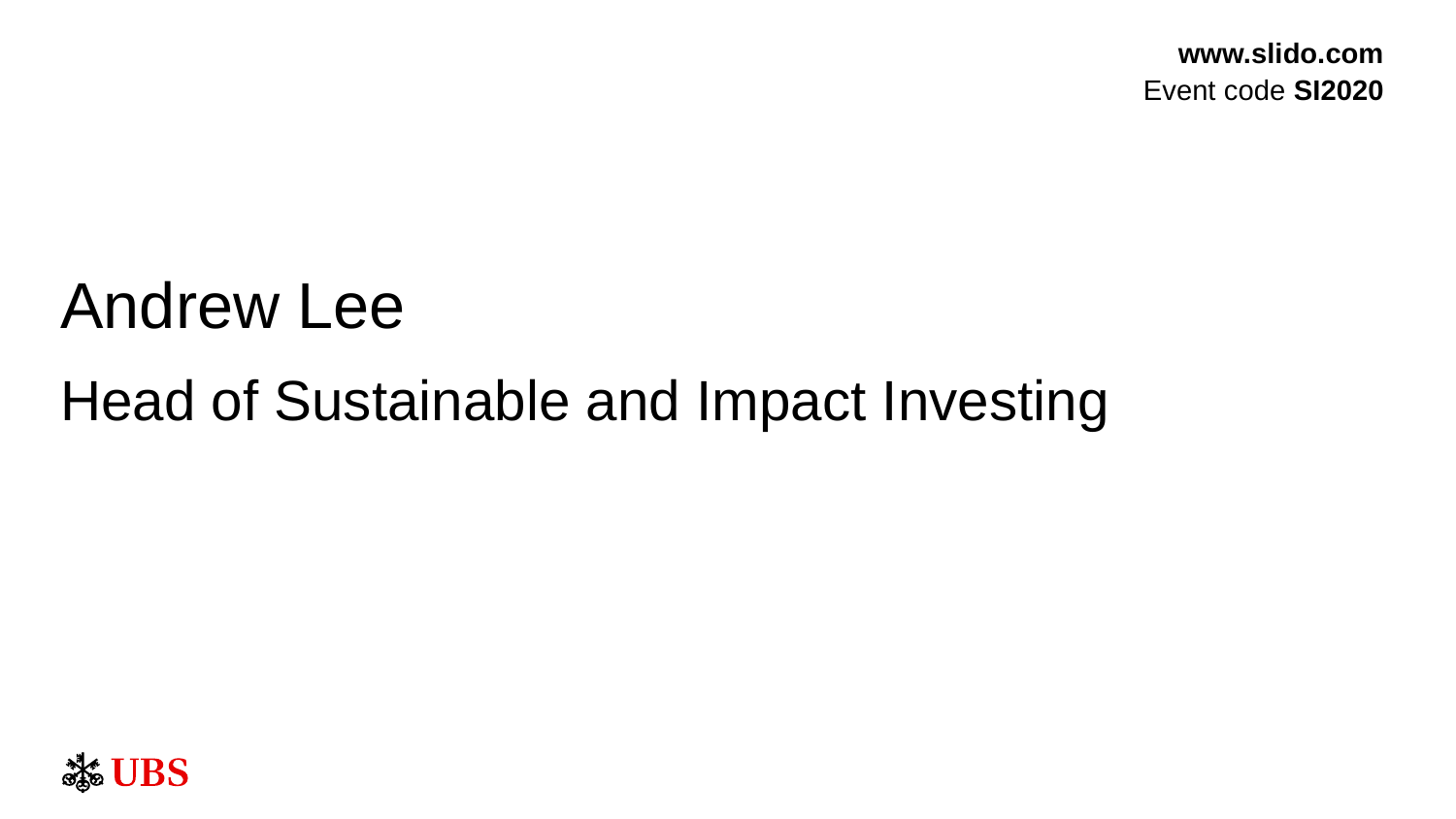

www.slido.com
Event code SI2020
Andrew Lee
Head of Sustainable and Impact Investing